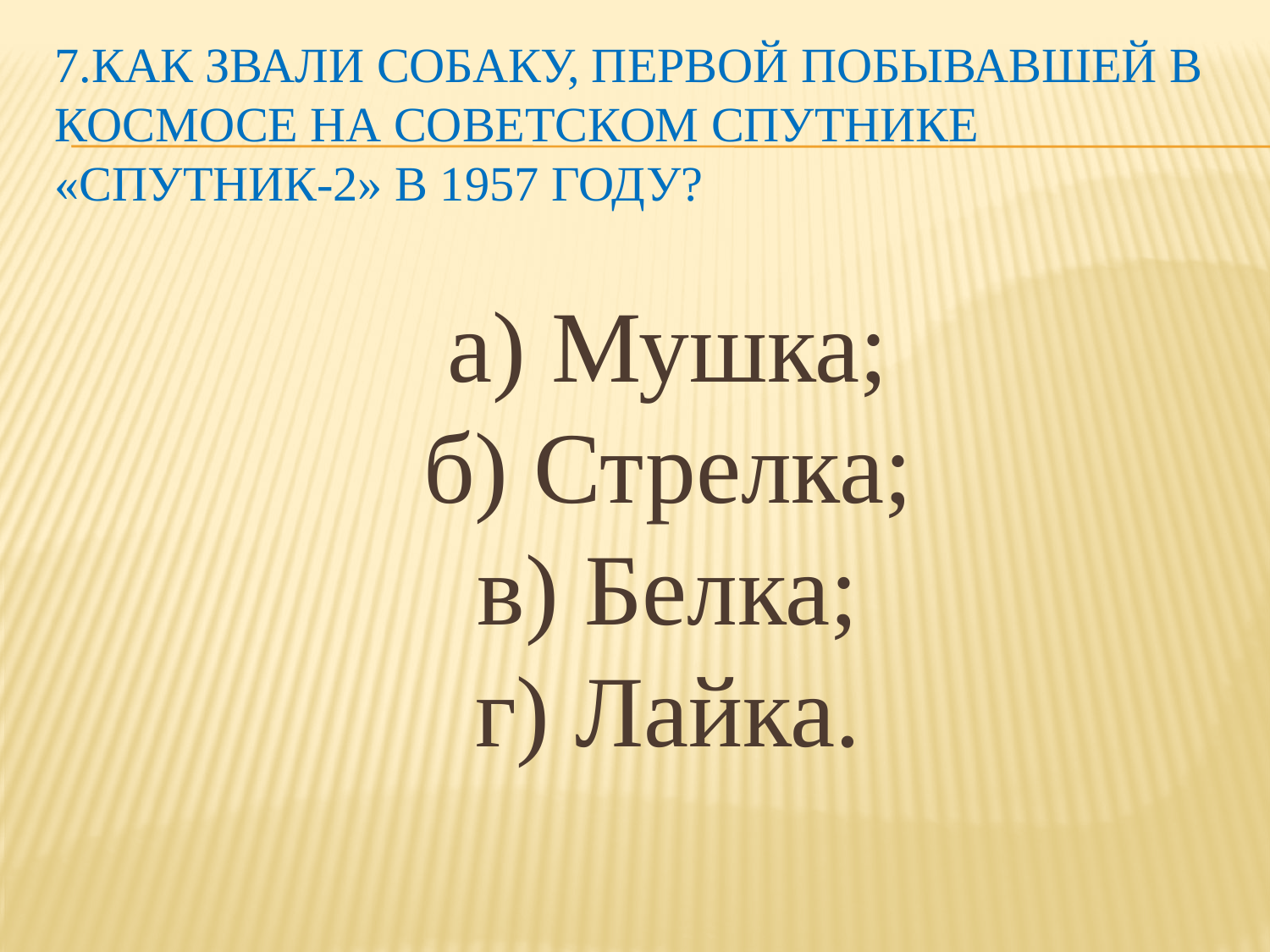

# 7.Как звали собаку, первой побывавшей в космосе на советском спутнике «Спутник-2» в 1957 году?
а) Мушка;
б) Стрелка;
в) Белка;
г) Лайка.